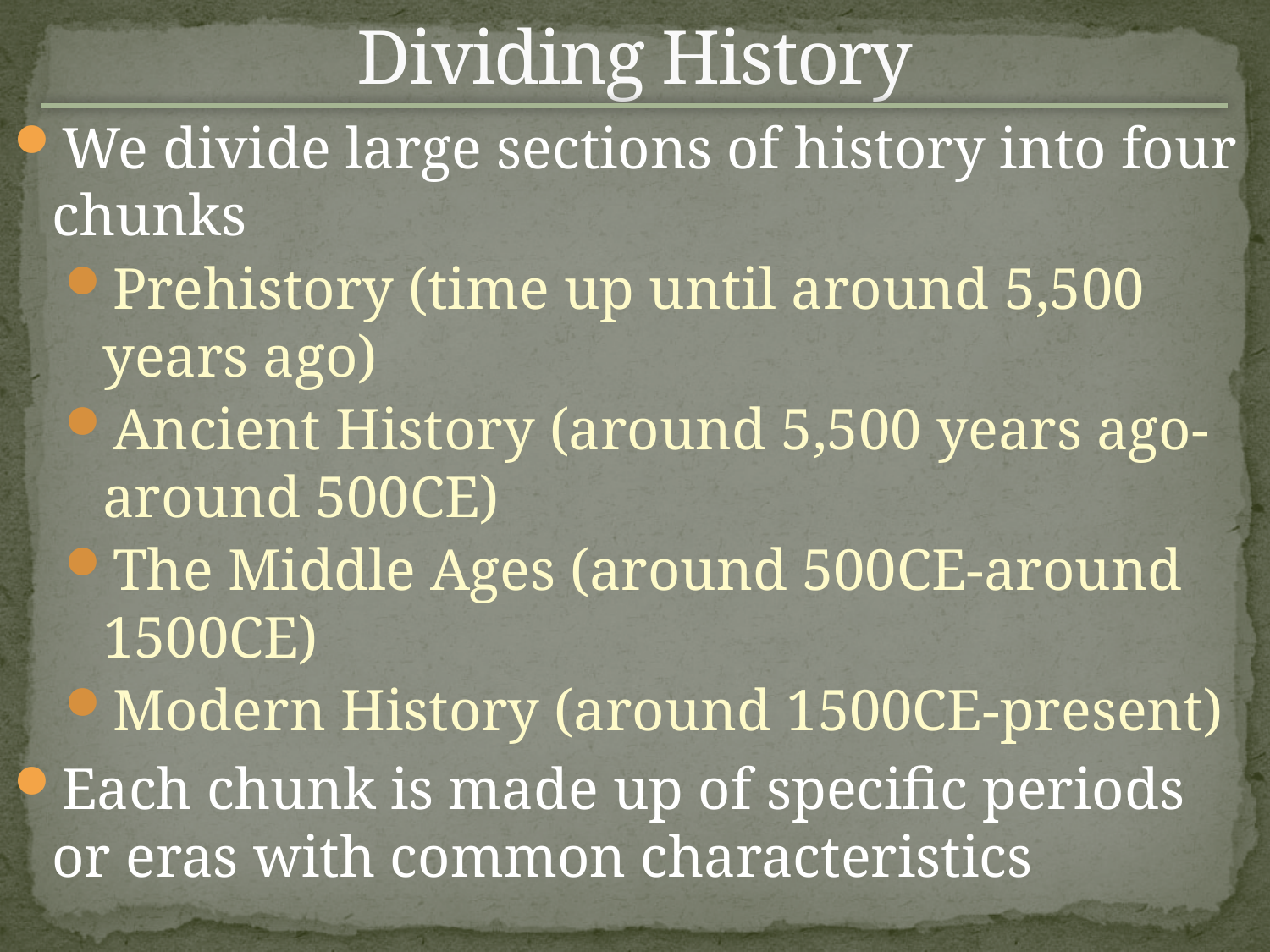

# Dividing History
We divide large sections of history into four chunks
Prehistory (time up until around 5,500 years ago)
Ancient History (around 5,500 years ago-around 500CE)
The Middle Ages (around 500CE-around 1500CE)
Modern History (around 1500CE-present)
Each chunk is made up of specific periods or eras with common characteristics